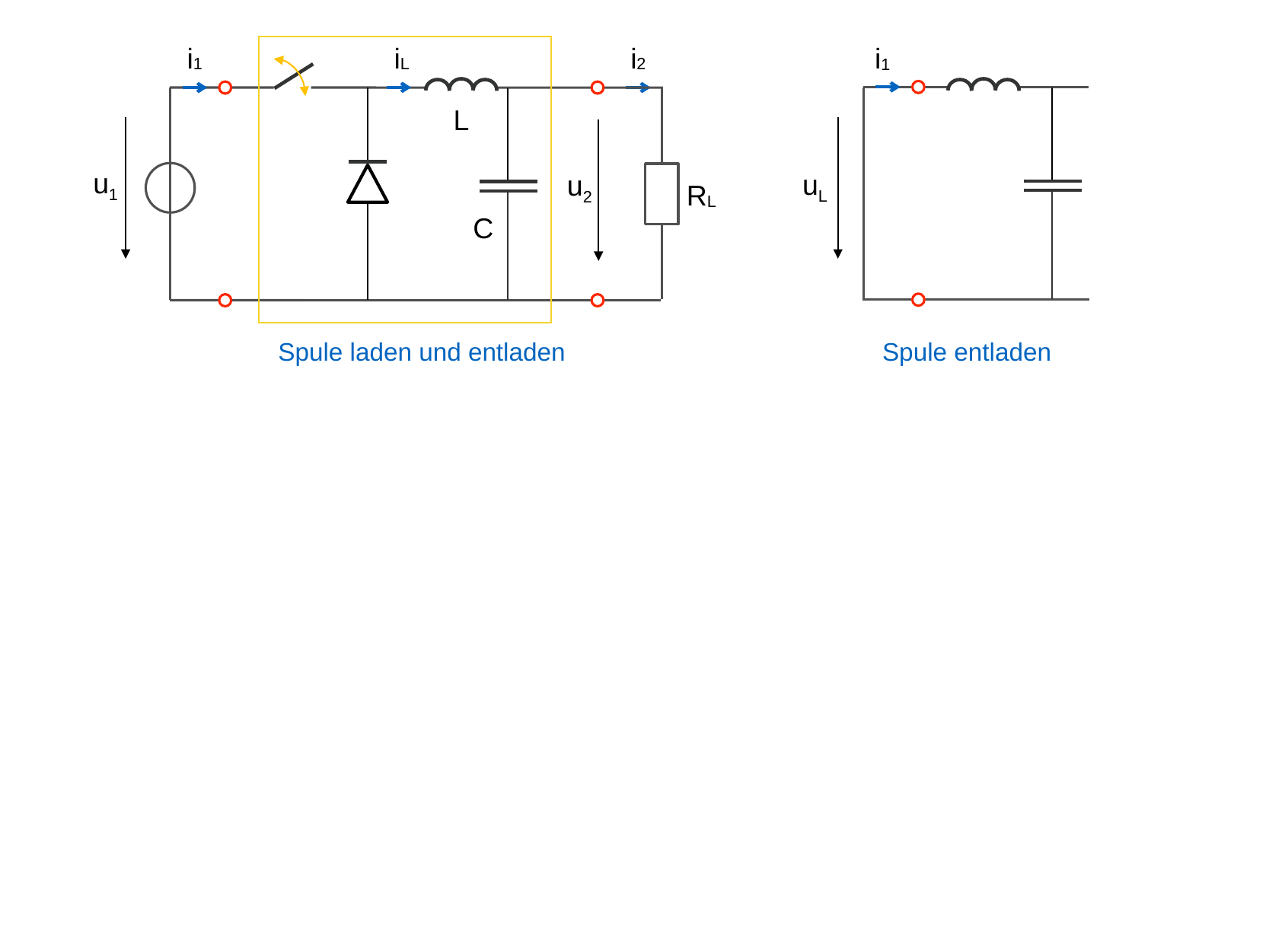

i1
iL
i2
i1

L

u1
uL
u2

RL

C

Spule laden und entladen
Spule entladen